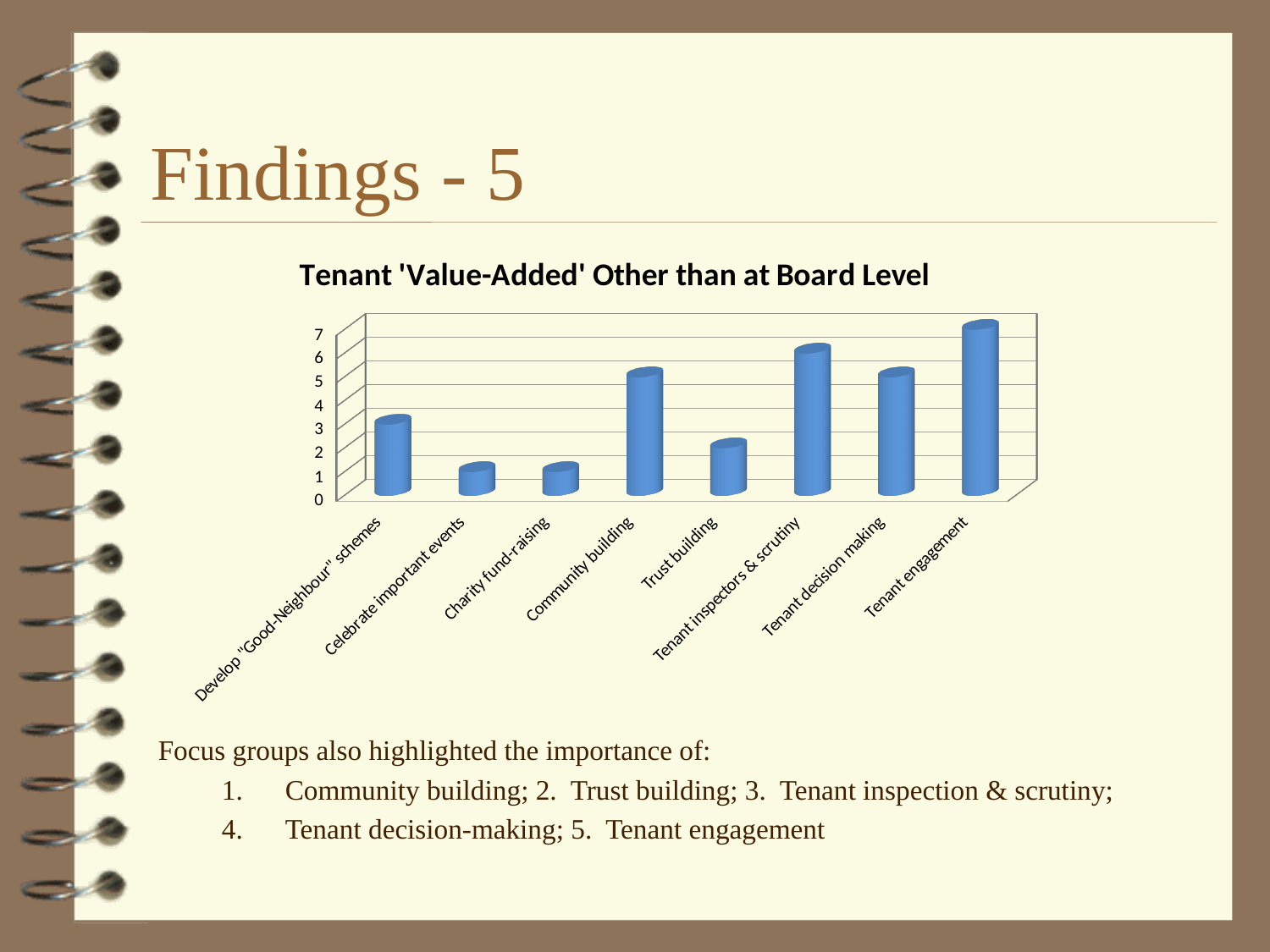

# Findings - 5

[unsupported chart]

Focus groups also highlighted the importance of:
Community building; 2.  Trust building; 3.  Tenant inspection & scrutiny;
Tenant decision-making; 5.  Tenant engagement